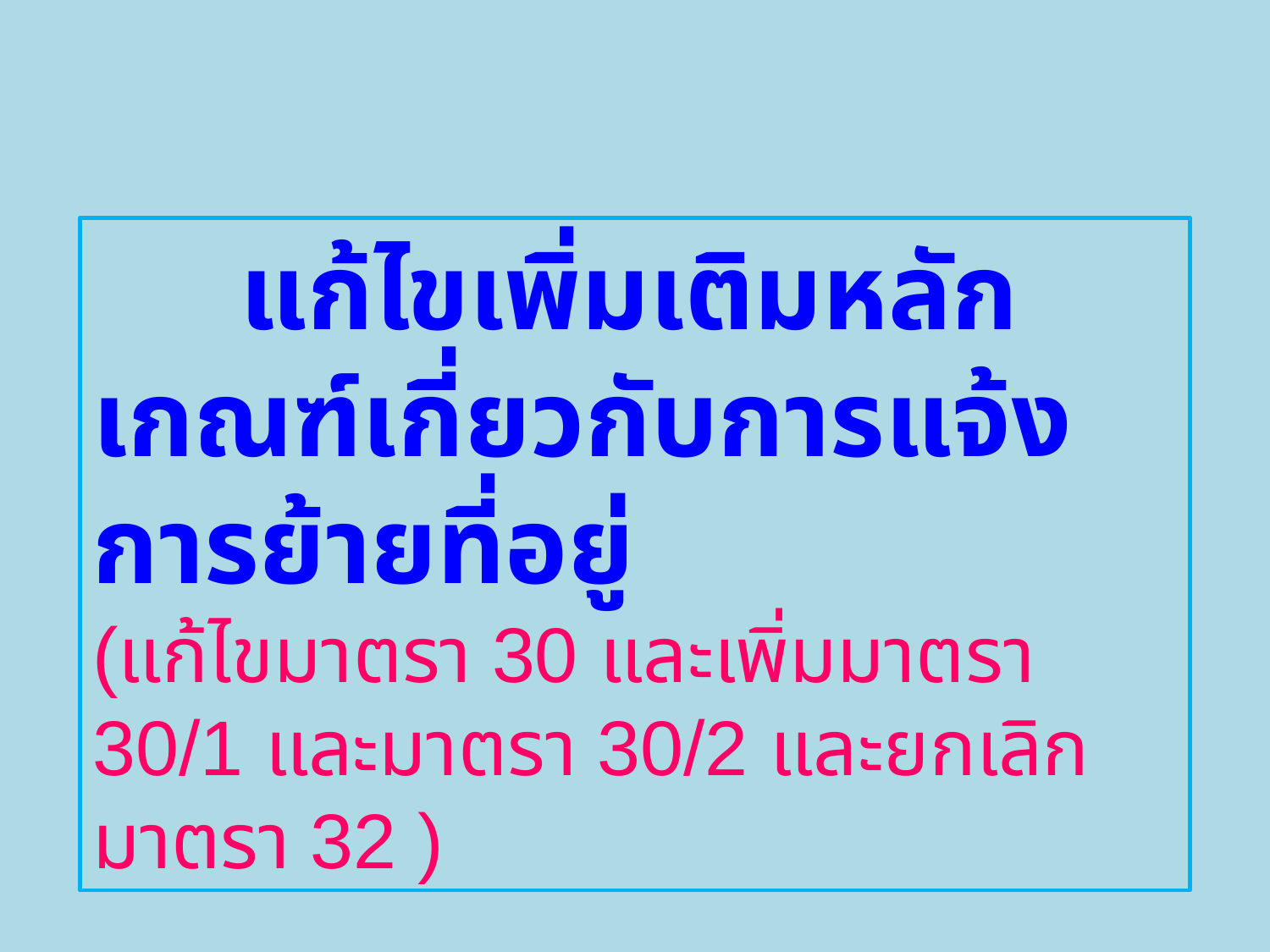

แก้ไขเพิ่มเติมหลักเกณฑ์เกี่ยวกับการแจ้งการย้ายที่อยู่
(แก้ไขมาตรา 30 และเพิ่มมาตรา 30/1 และมาตรา 30/2 และยกเลิกมาตรา 32 )